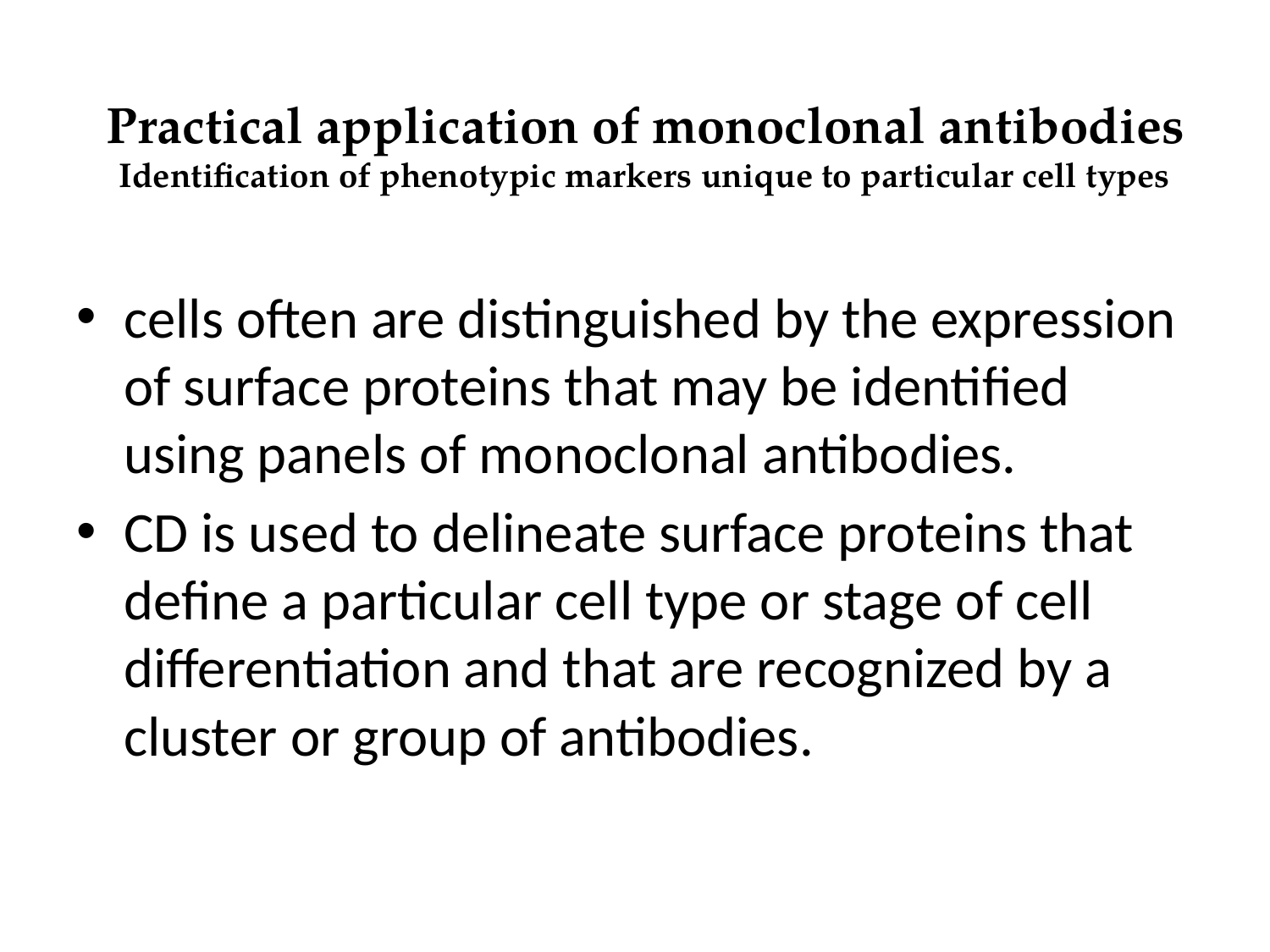

# Practical application of monoclonal antibodies Identification of phenotypic markers unique to particular cell types
cells often are distinguished by the expression of surface proteins that may be identified using panels of monoclonal antibodies.
CD is used to delineate surface proteins that define a particular cell type or stage of cell differentiation and that are recognized by a cluster or group of antibodies.